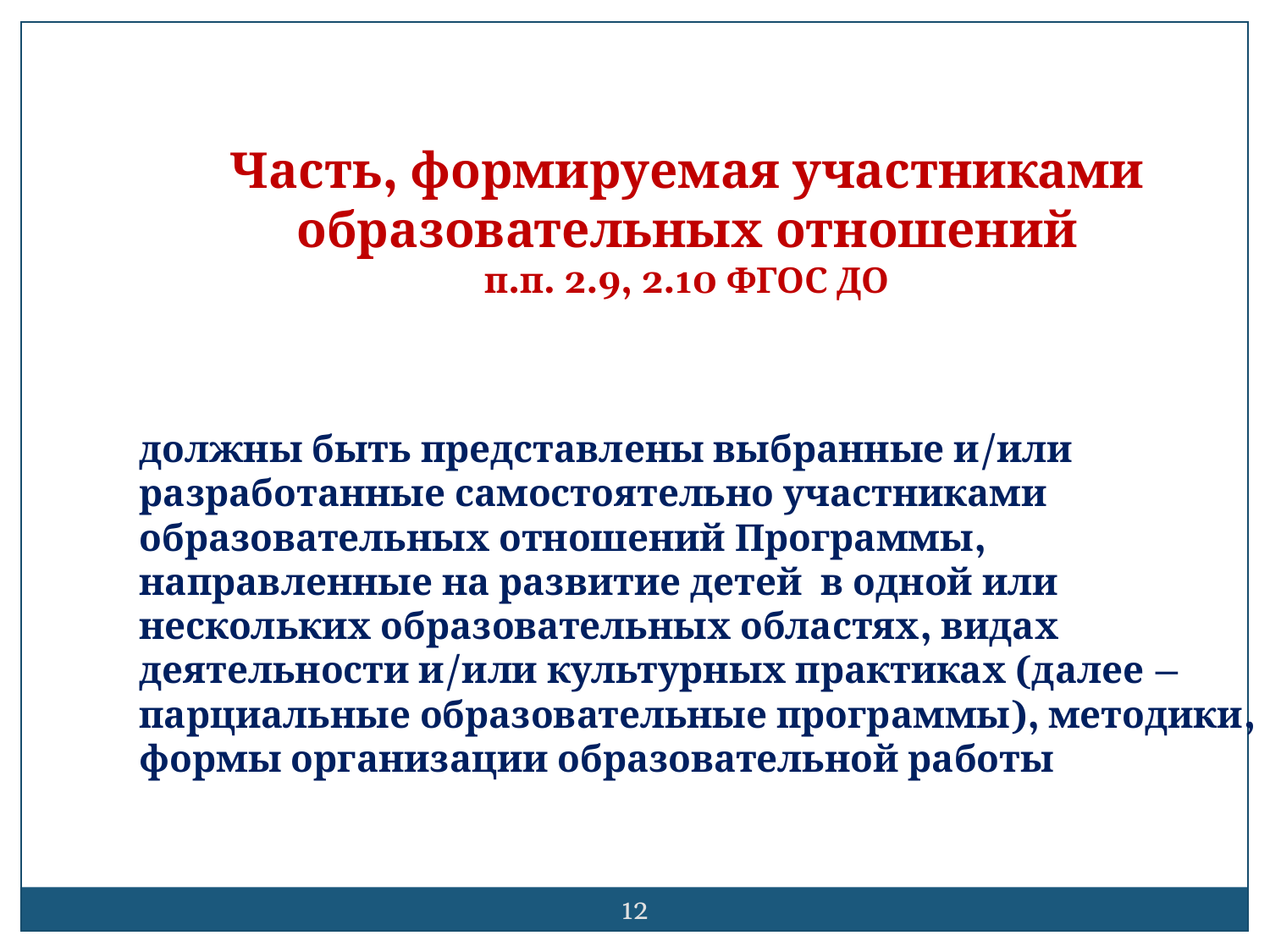

Часть, формируемая участниками образовательных отношений
п.п. 2.9, 2.10 ФГОС ДО
должны быть представлены выбранные и/или разработанные самостоятельно участниками образовательных отношений Программы, направленные на развитие детей  в одной или нескольких образовательных областях, видах деятельности и/или культурных практиках (далее – парциальные образовательные программы), методики, формы организации образовательной работы
12